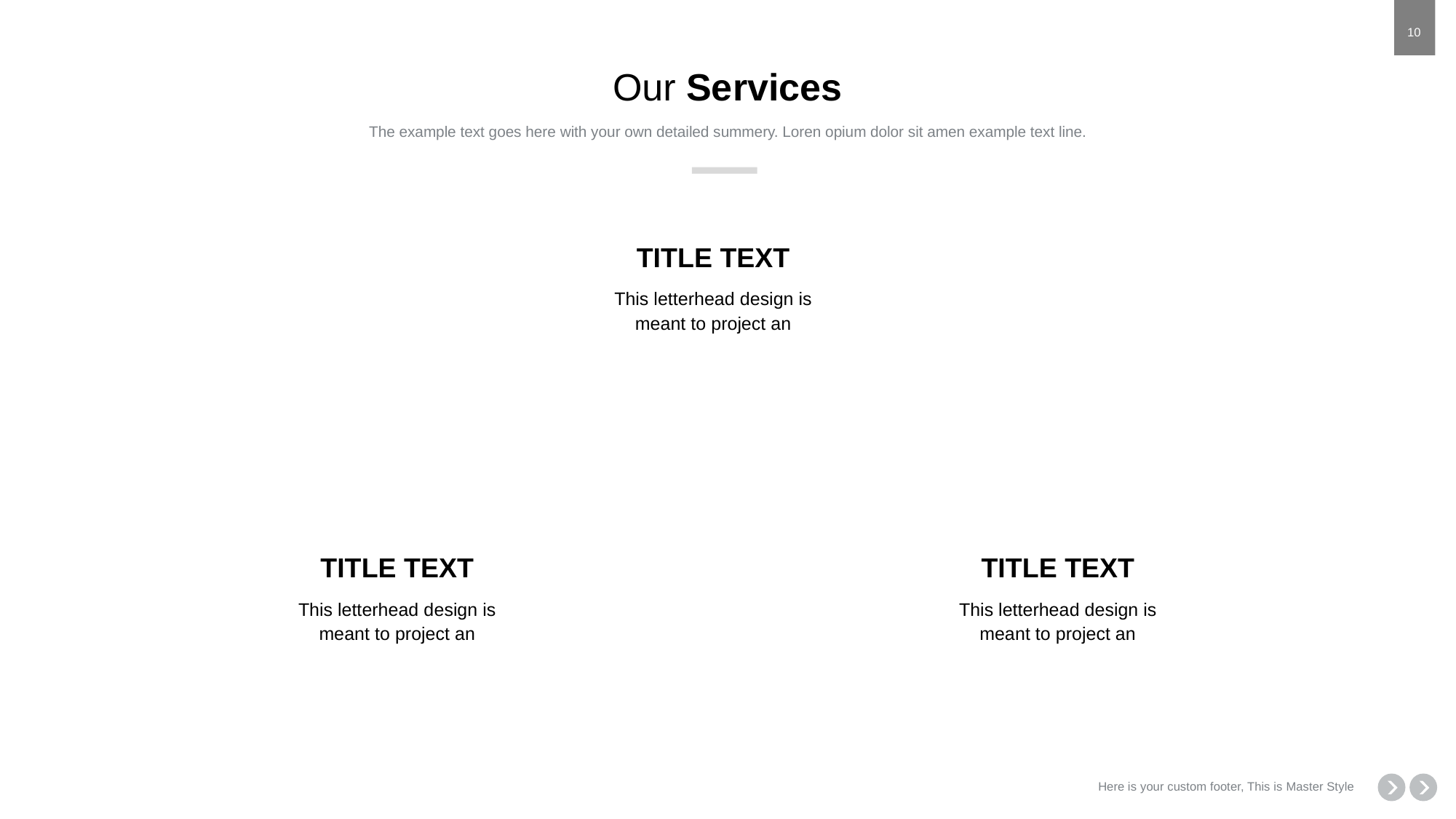

# Our Services
The example text goes here with your own detailed summery. Loren opium dolor sit amen example text line.

TITLE TEXT
This letterhead design is meant to project an

TITLE TEXT
This letterhead design is meant to project an
TITLE TEXT
This letterhead design is meant to project an
Here is your custom footer, This is Master Style